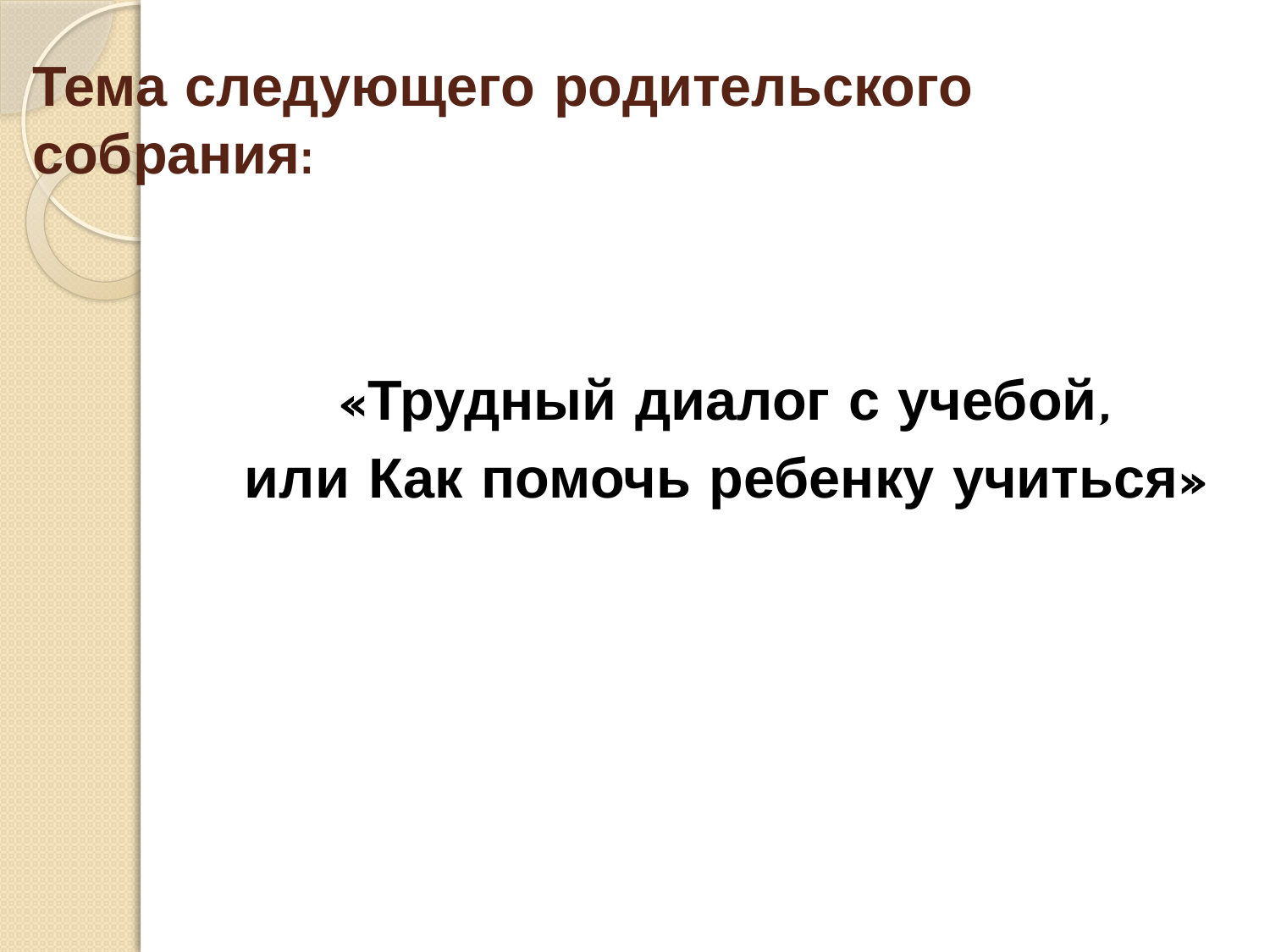

# Тема следующего родительского собрания:

«Трудный диалог с учебой,
 или Как помочь ребенку учиться»